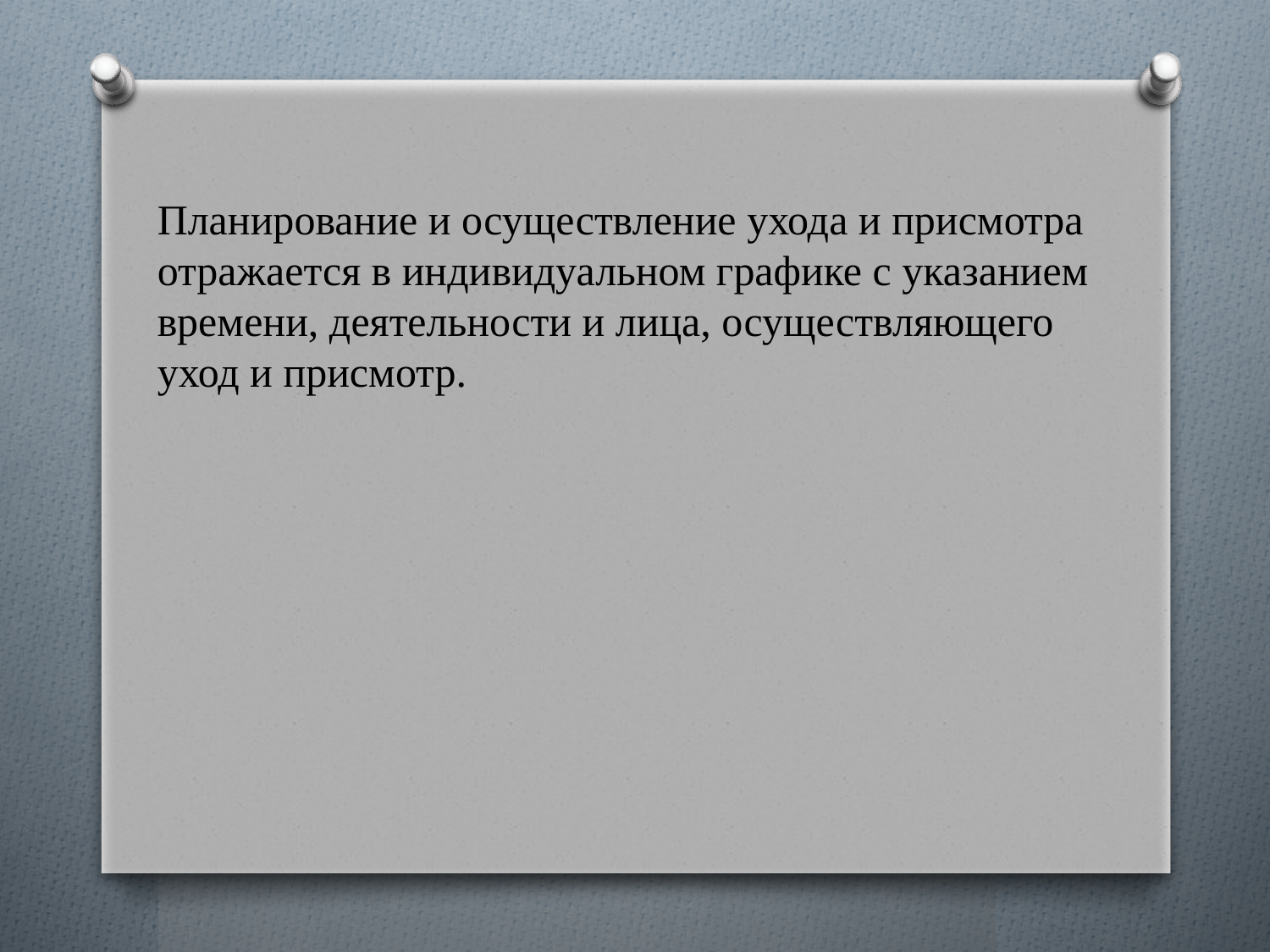

Планирование и осуществление ухода и присмотра отражается в индивидуальном графике с указанием времени, деятельности и лица, осуществляющего уход и присмотр.